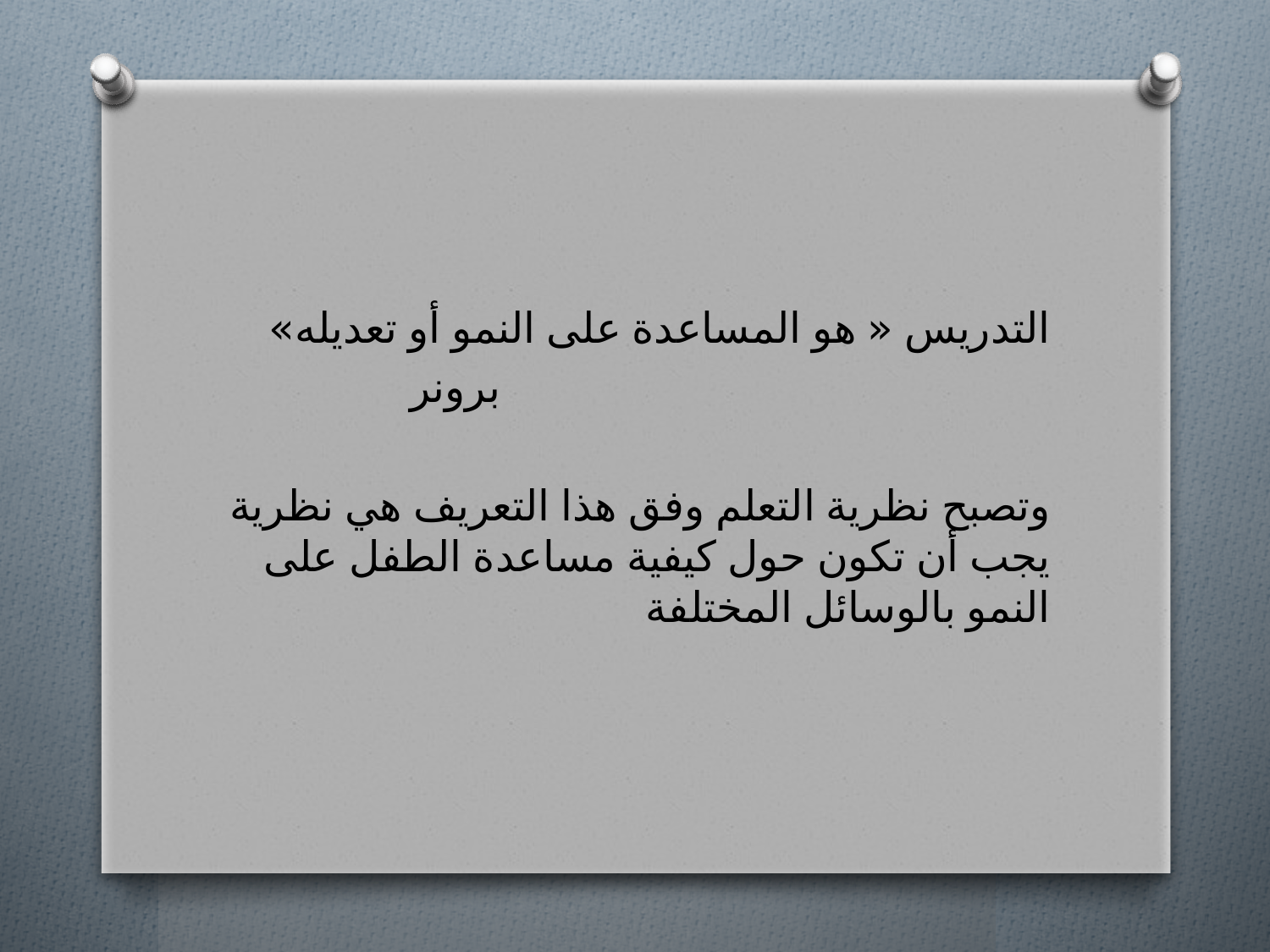

#
التدريس « هو المساعدة على النمو أو تعديله»
                                                  برونر

وتصبح نظرية التعلم وفق هذا التعريف هي نظرية يجب أن تكون حول كيفية مساعدة الطفل على النمو بالوسائل المختلفة